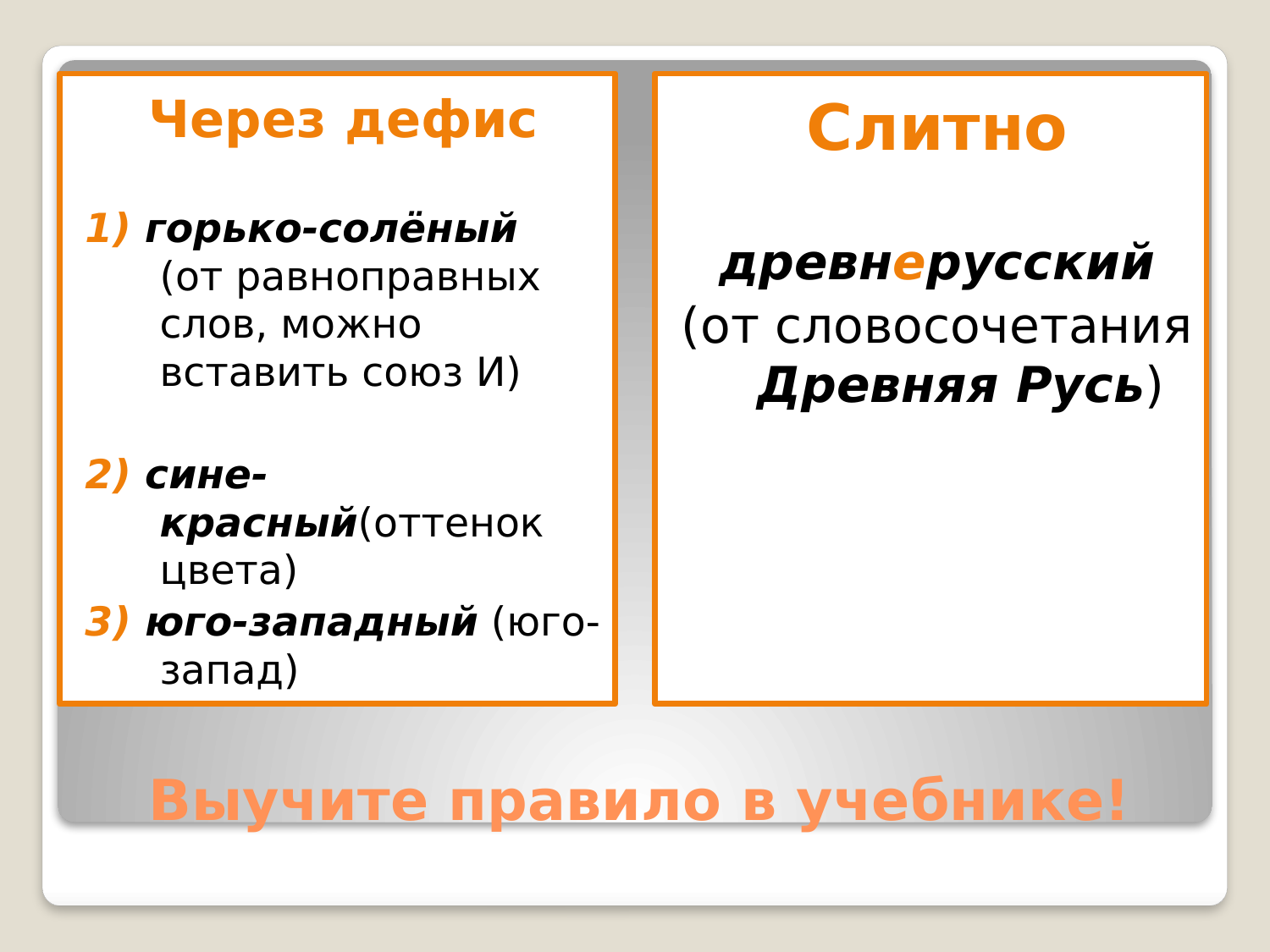

Через дефис

1) горько-солёный       (от равноправных слов, можно вставить союз И)

2) сине-красный(оттенок цвета)
3) юго-западный (юго-запад)

Слитно

древнерусский
(от словосочетания Древняя Русь)

# Выучите правило в учебнике!